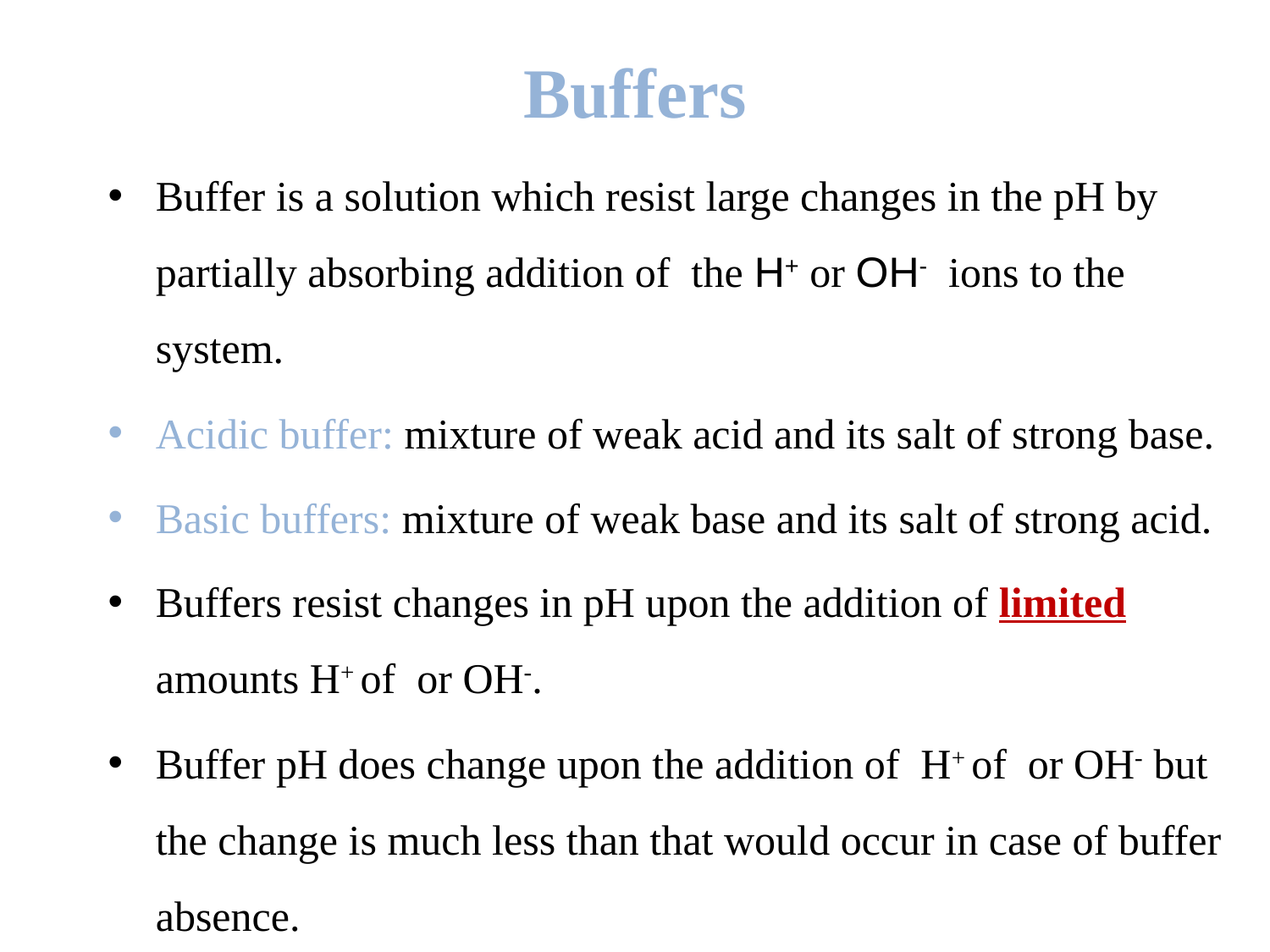

# Buffers
Buffer is a solution which resist large changes in the pH by partially absorbing addition of  the H+ or OH-  ions to the system.
Acidic buffer: mixture of weak acid and its salt of strong base.
Basic buffers: mixture of weak base and its salt of strong acid.
Buffers resist changes in pH upon the addition of limited amounts H+ of  or OH-.
Buffer pH does change upon the addition of  H+ of  or OH- but the change is much less than that would occur in case of buffer absence.